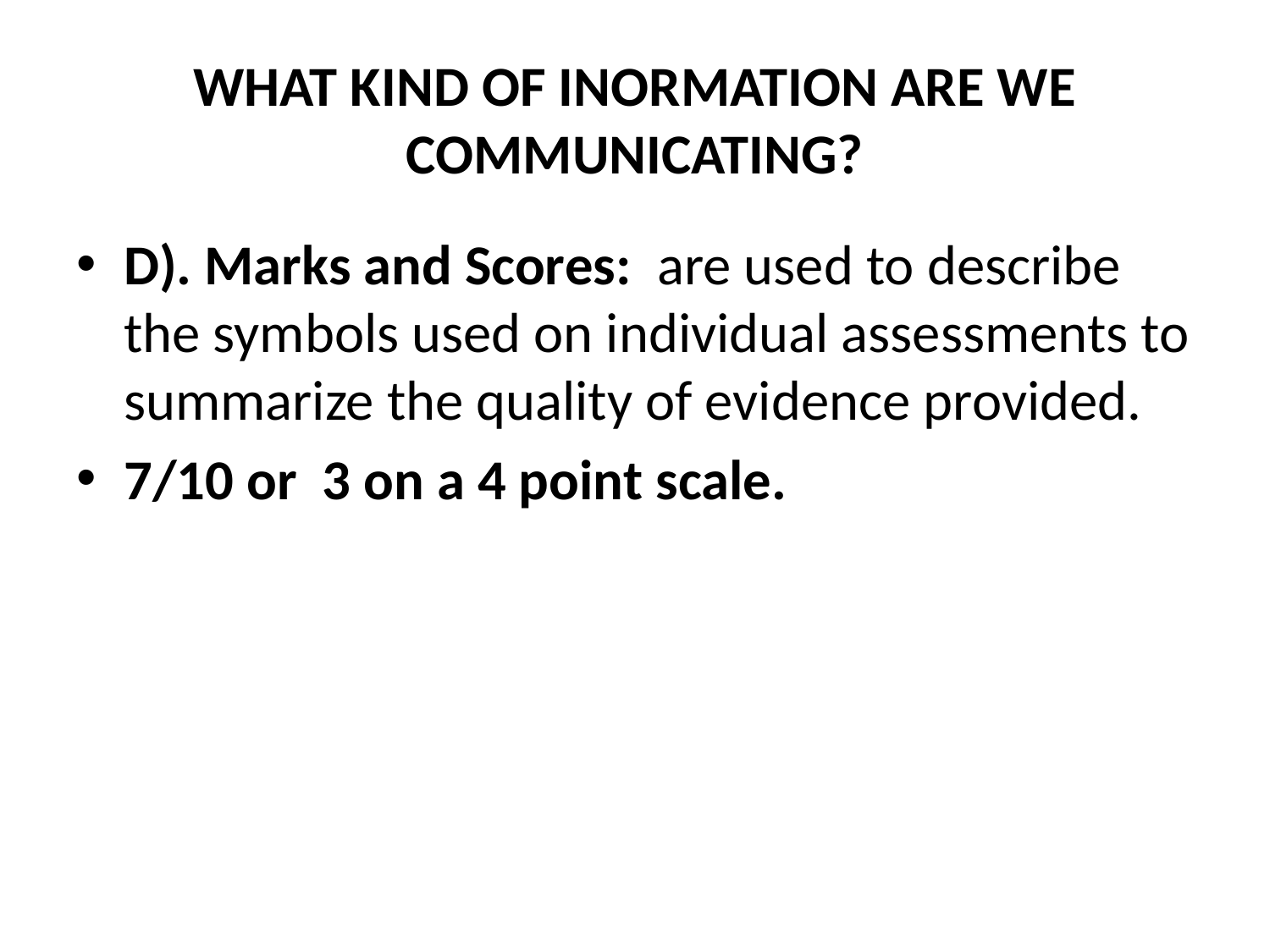

# WHAT KIND OF INORMATION ARE WE COMMUNICATING?
D). Marks and Scores:  are used to describe the symbols used on individual assessments to summarize the quality of evidence provided.
7/10 or  3 on a 4 point scale.